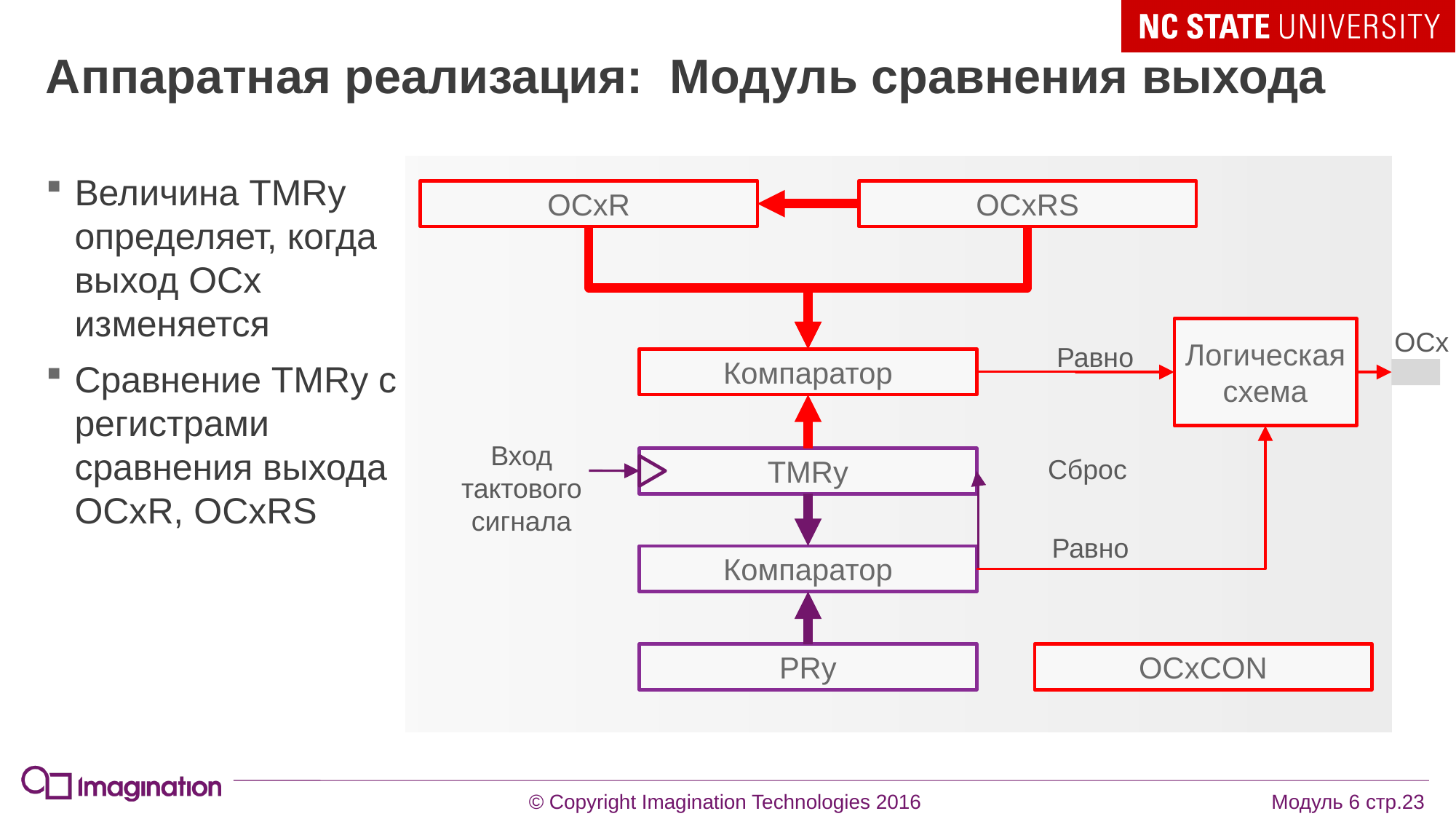

# Аппаратная реализация:  Модуль сравнения выхода

Величина TMRy определяет, когда выход OCx изменяется
Сравнение TMRy с регистрами сравнения выхода OCxR, OCxRS
OCxRS
OCxR
Логическая схема
OCx
Равно
Компаратор

Вход тактового сигнала
Сброс
TMRy

Равно
Компаратор
PRy
OCxCON